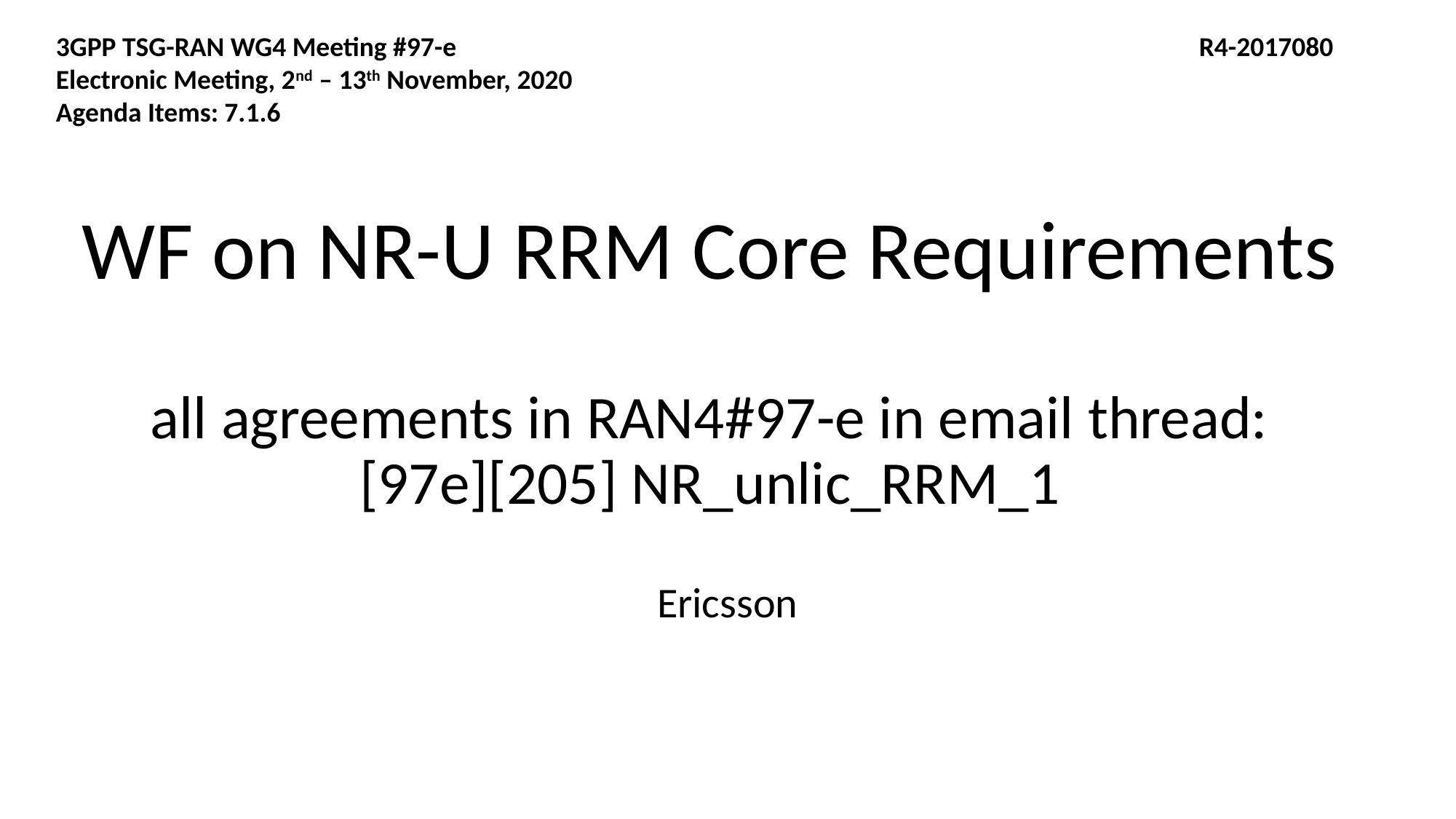

3GPP TSG-RAN WG4 Meeting #97-e                                                                                                                        R4-2017080
Electronic Meeting, 2nd – 13th November, 2020
Agenda Items: 7.1.6
# WF on NR-U RRM Core Requirements all agreements in RAN4#97-e in email thread: [97e][205] NR_unlic_RRM_1
Ericsson